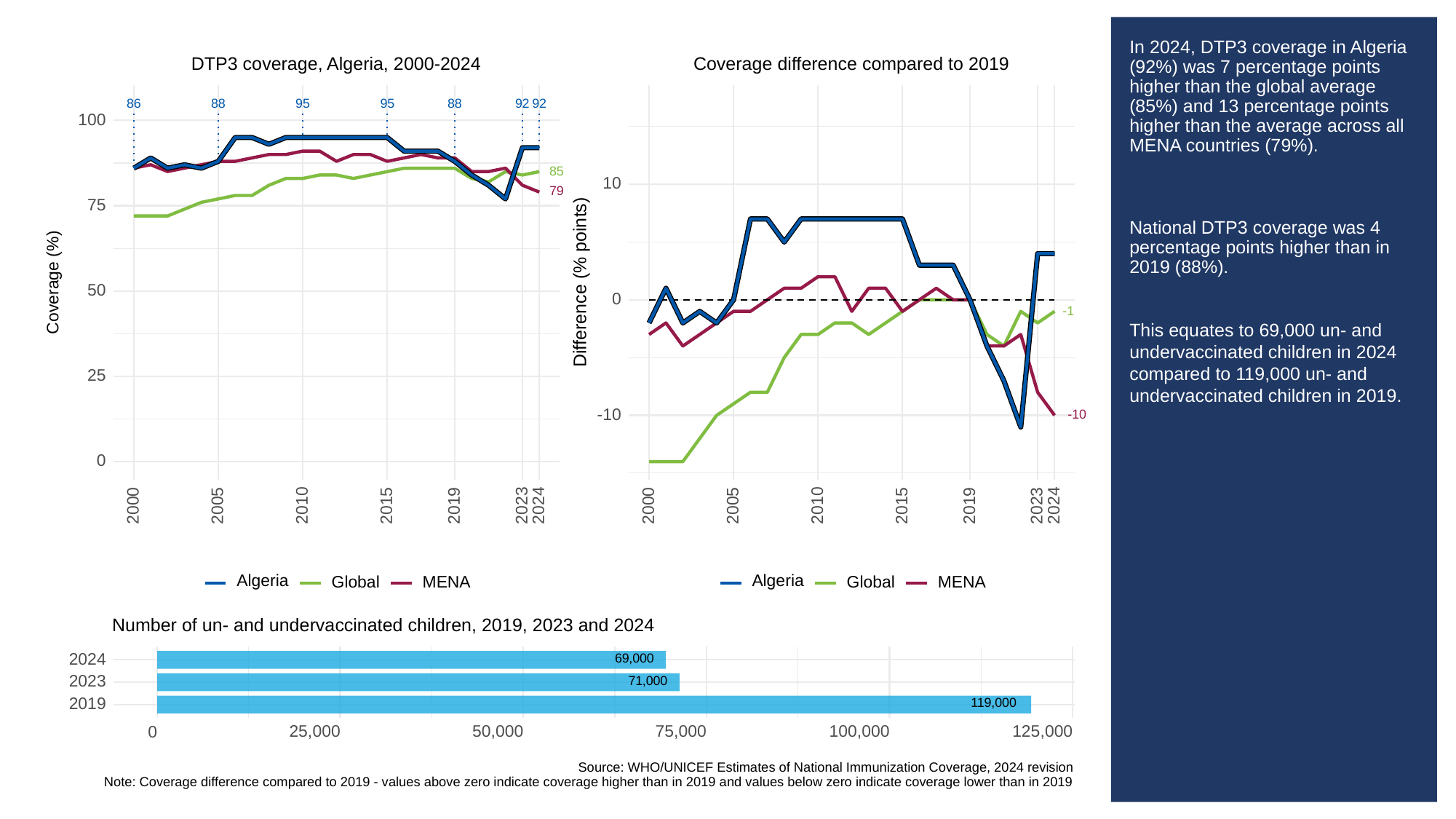

# In 2024, DTP3 coverage in Algeria (92%) was 7 percentage points higher than the global average (85%) and 13 percentage points higher than the average across all MENA countries (79%).

National DTP3 coverage was 4 percentage points higher than in 2019 (88%).

This equates to 69,000 un- and undervaccinated children in 2024 compared to 119,000 un- and undervaccinated children in 2019.

Coverage difference compared to 2019
DTP3 coverage, Algeria, 2000-2024

86
88
95
95
88
92
92

100

85

10

79
75

Difference (% points)
Coverage (%)

50

0

-1

25

-10
-10

0

2023
2023
2000
2005
2010
2015
2019
2024
2000
2005
2010
2015
2019
2024
Algeria
Algeria
Global
Global
MENA
MENA

Number of un- and undervaccinated children, 2019, 2023 and 2024

69,000
2024

71,000
2023

119,000
2019

25,000
50,000
75,000
100,000
125,000
0
Source: WHO/UNICEF Estimates of National Immunization Coverage, 2024 revision
Note: Coverage difference compared to 2019 - values above zero indicate coverage higher than in 2019 and values below zero indicate coverage lower than in 2019